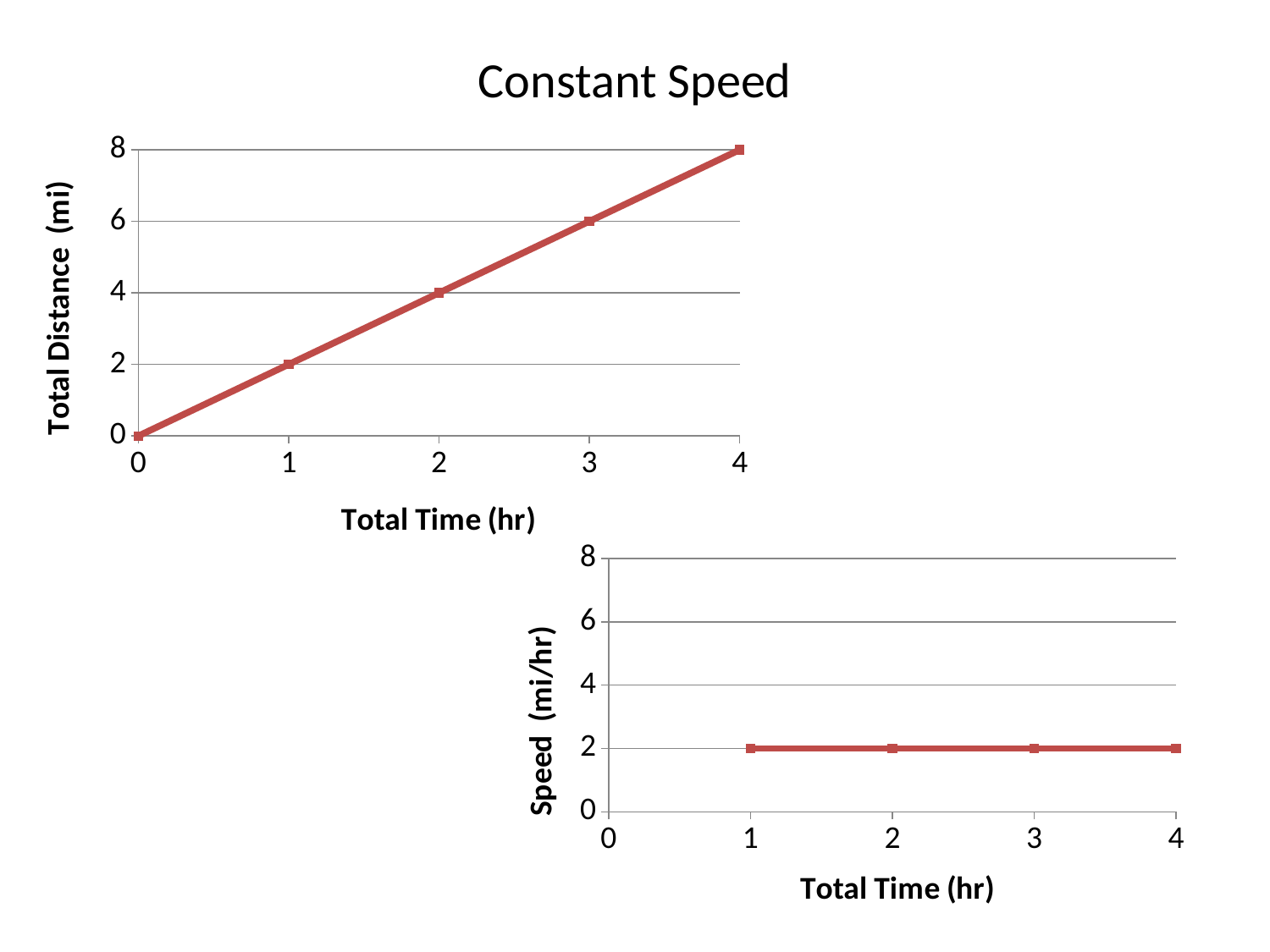

Constant Speed

### Chart

| Category | East |
|---|---|
| 0 | 0.0 |
| 1 | 2.0 |
| 2 | 4.0 |
| 3 | 6.0 |
| 4 | 8.0 |

### Chart

| Category | East |
|---|---|
| 0 | None |
| 1 | 2.0 |
| 2 | 2.0 |
| 3 | 2.0 |
| 4 | 2.0 |